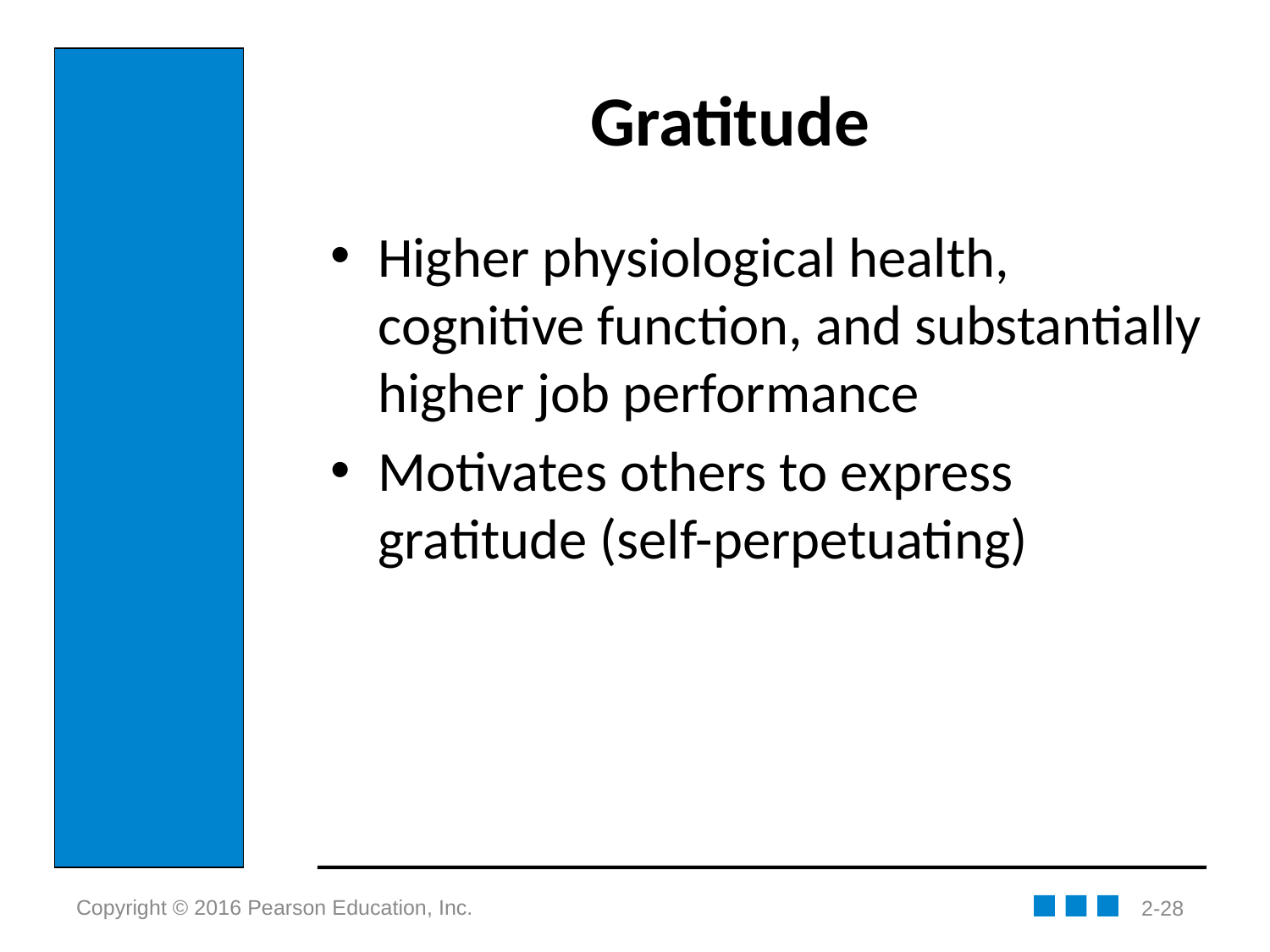

# Gratitude

Higher physiological health, cognitive function, and substantially higher job performance
Motivates others to express gratitude (self-perpetuating)

2-28
Copyright © 2016 Pearson Education, Inc.